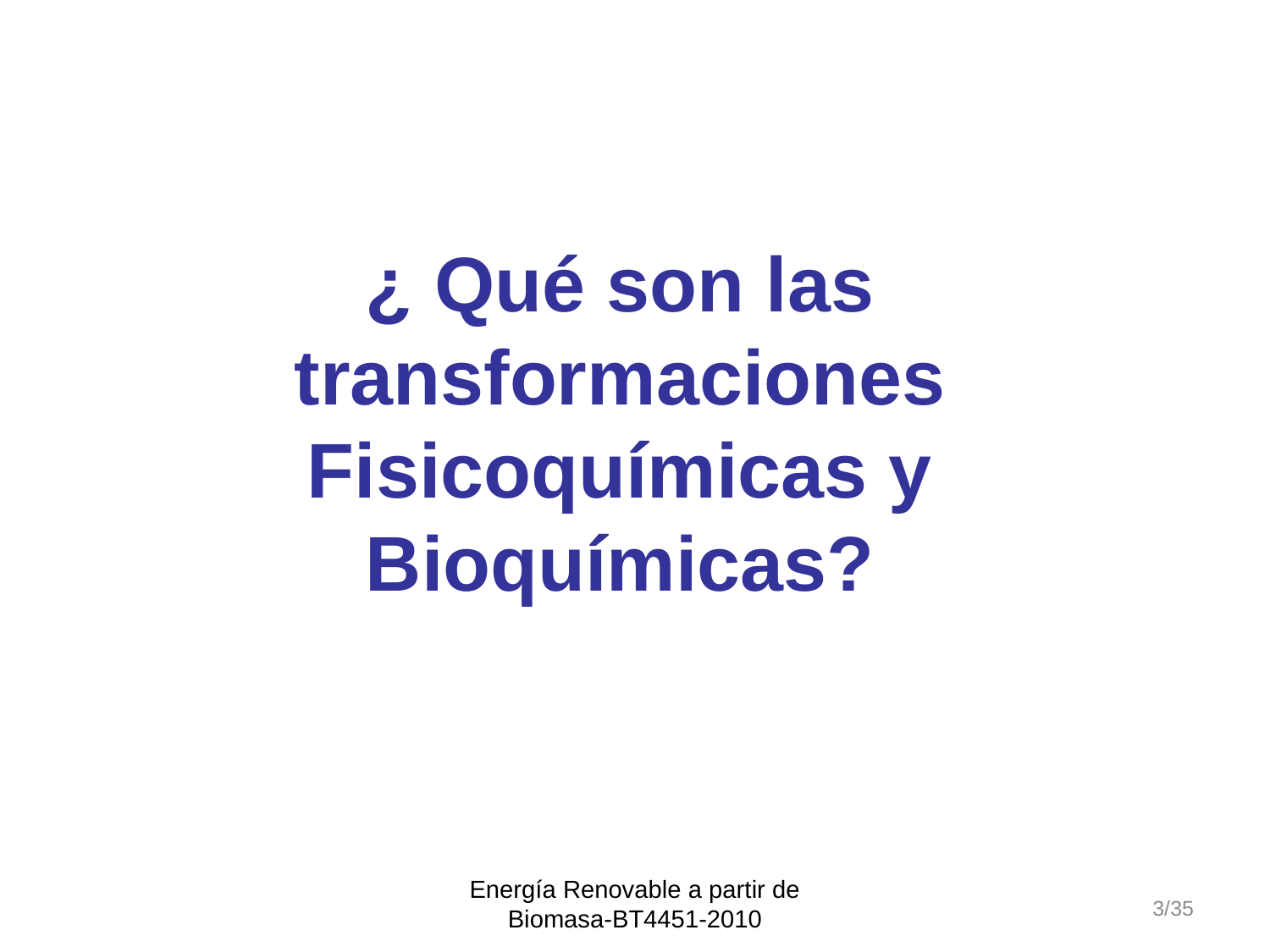

¿ Qué son las transformaciones Fisicoquímicas y Bioquímicas?
Energía Renovable a partir de Biomasa-BT4451-2010
3/35